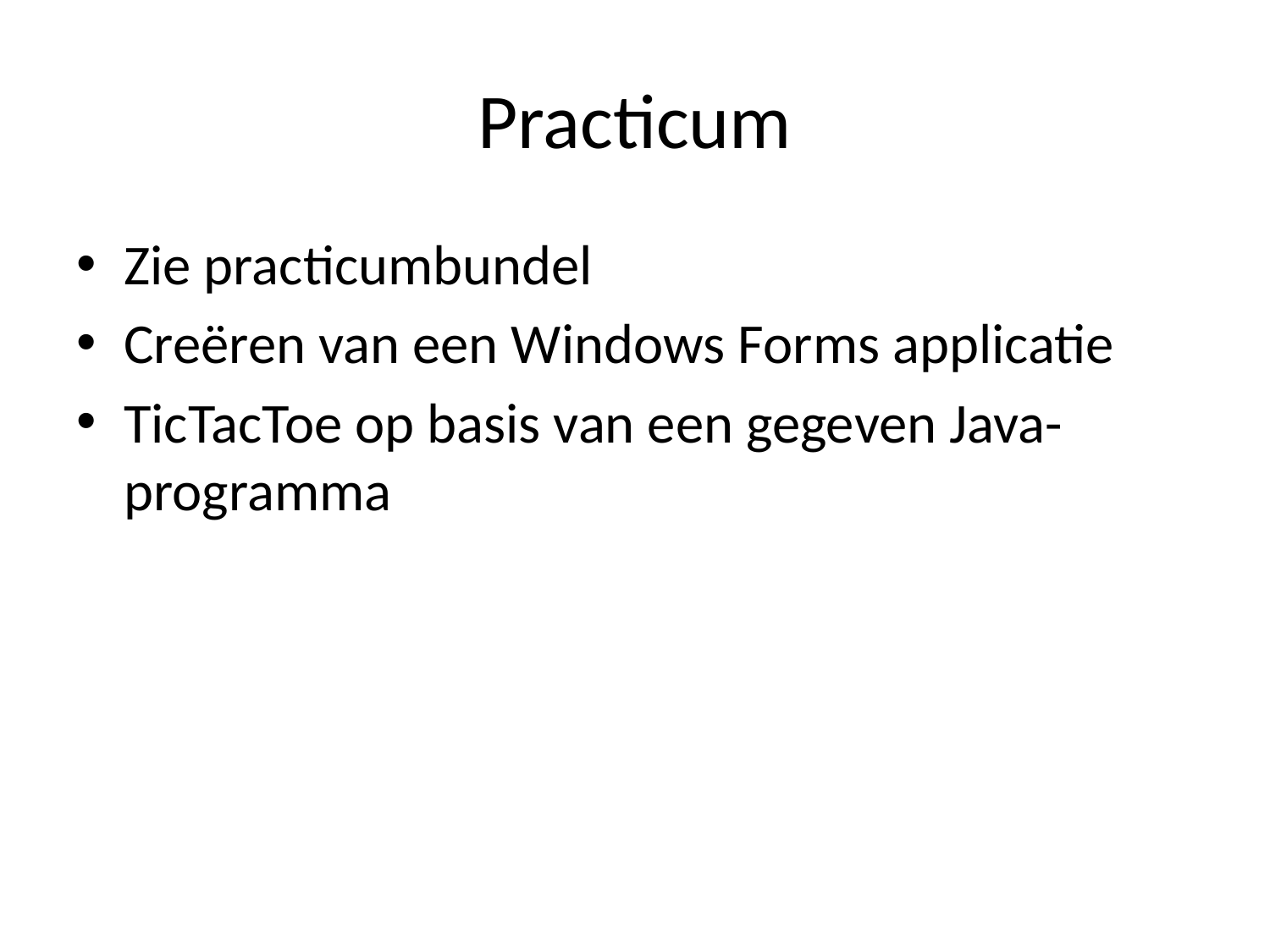

# Practicum
Zie practicumbundel
Creëren van een Windows Forms applicatie
TicTacToe op basis van een gegeven Java-programma